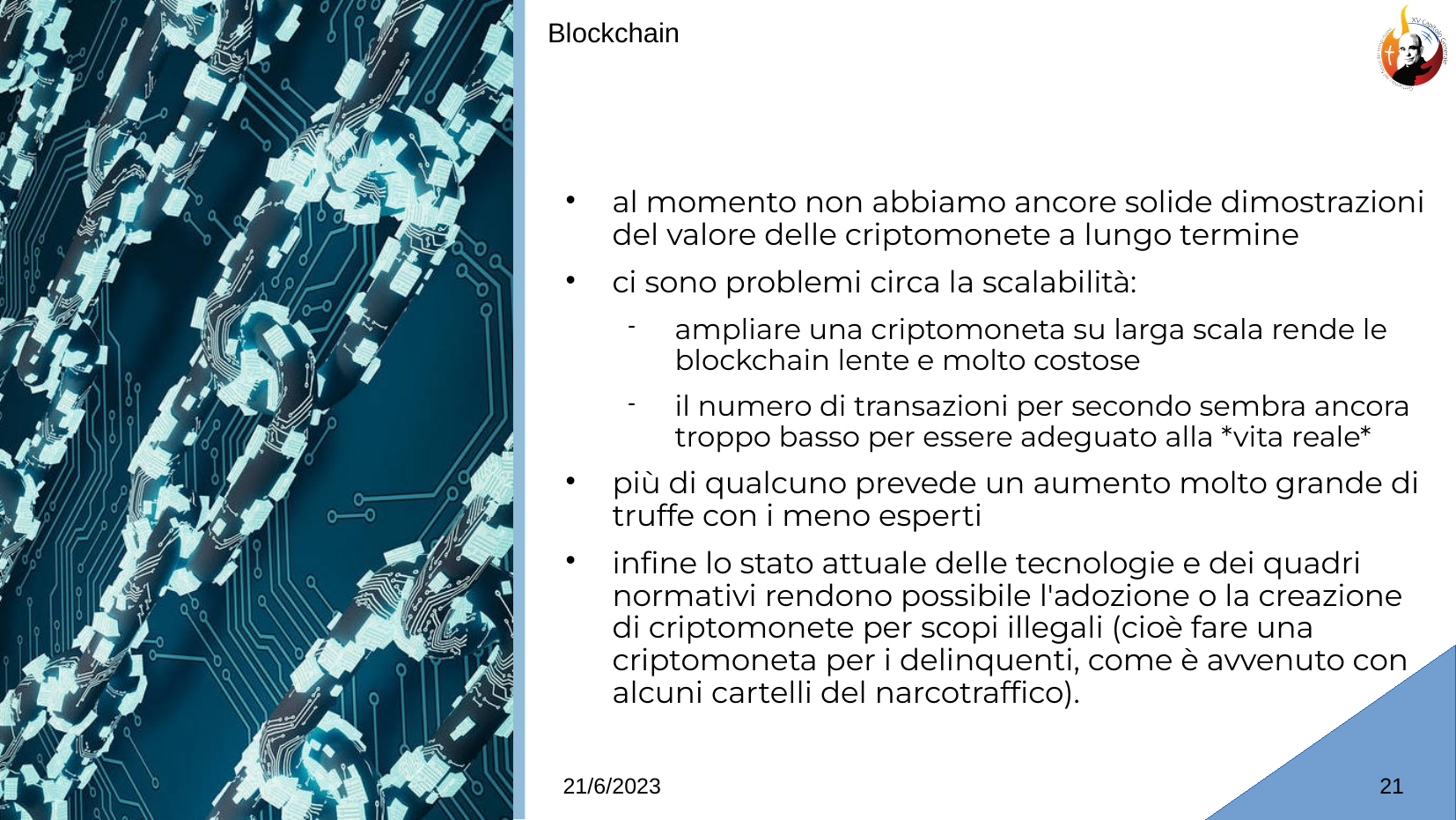

Blockchain
# al momento non abbiamo ancore solide dimostrazioni del valore delle criptomonete a lungo termine
ci sono problemi circa la scalabilità:
ampliare una criptomoneta su larga scala rende le blockchain lente e molto costose
il numero di transazioni per secondo sembra ancora troppo basso per essere adeguato alla *vita reale*
più di qualcuno prevede un aumento molto grande di truffe con i meno esperti
infine lo stato attuale delle tecnologie e dei quadri normativi rendono possibile l'adozione o la creazione di criptomonete per scopi illegali (cioè fare una criptomoneta per i delinquenti, come è avvenuto con alcuni cartelli del narcotraffico).